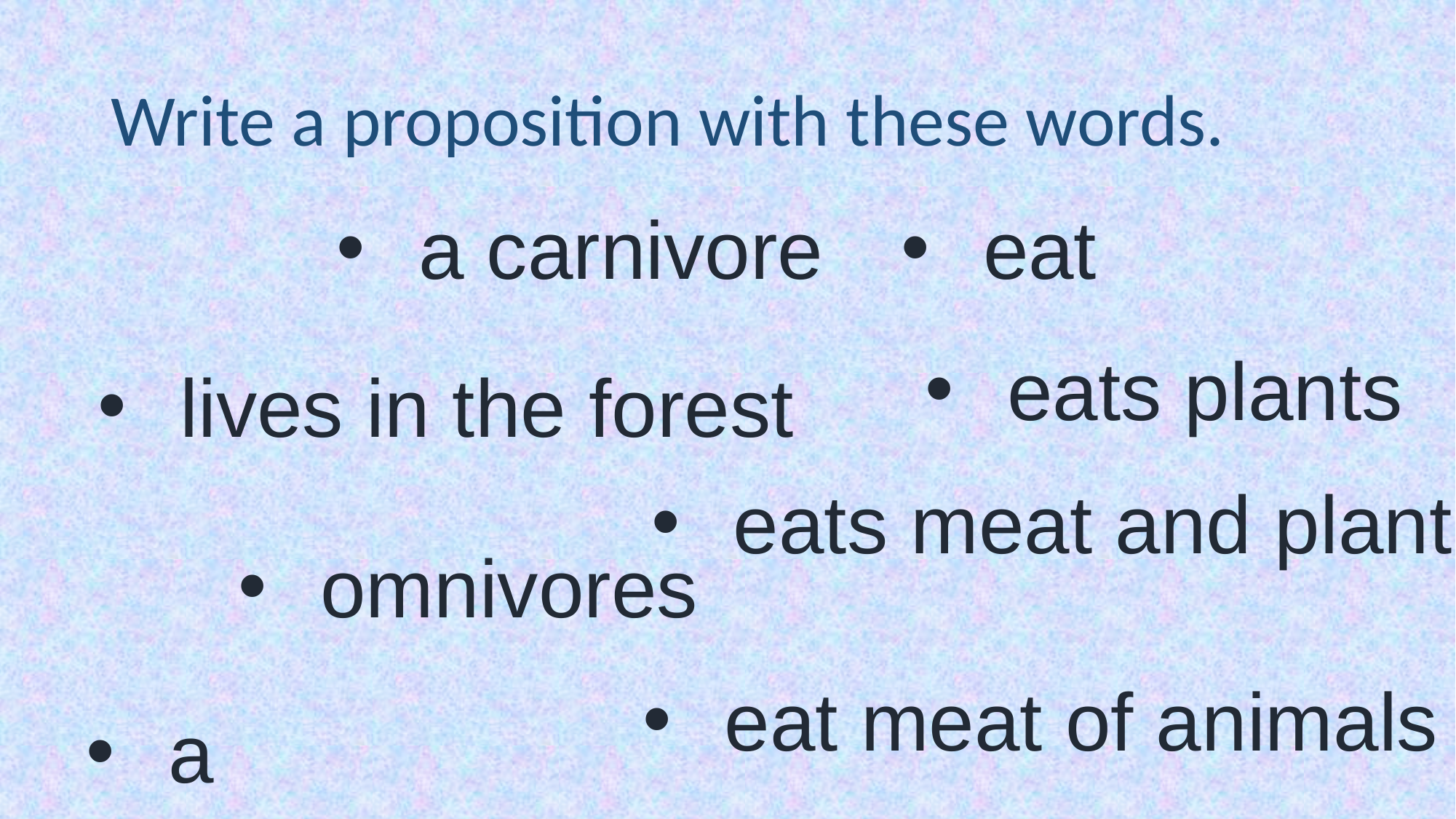

# Write a proposition with these words.
a carnivore
eat
eats plants
lives in the forest
eats meat and plant
omnivores
eat meat of animals
a herbivore